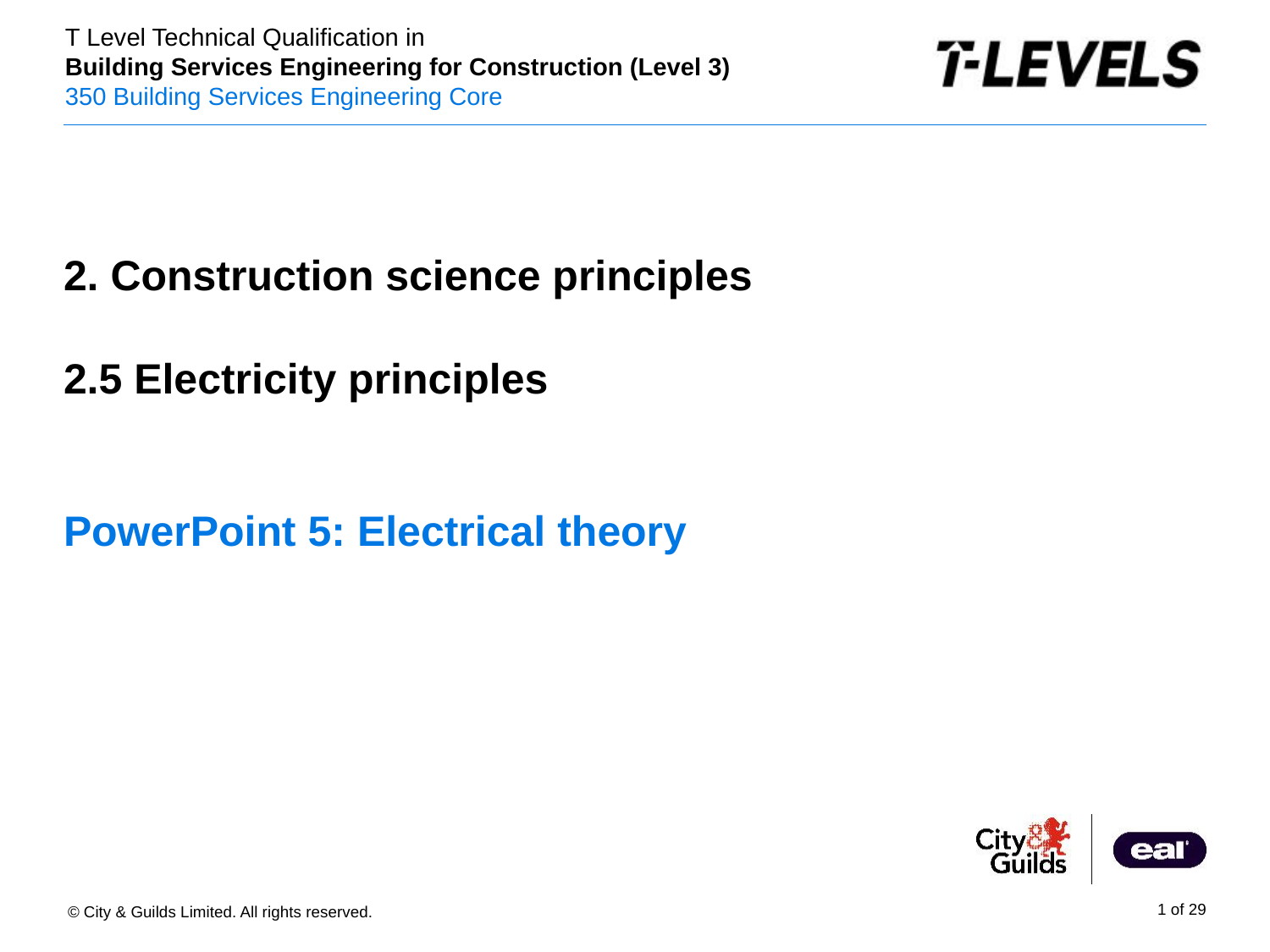

int entation
2. Construction science principles

# 2.5 Electricity principles PowerPoint 5: Electrical theory